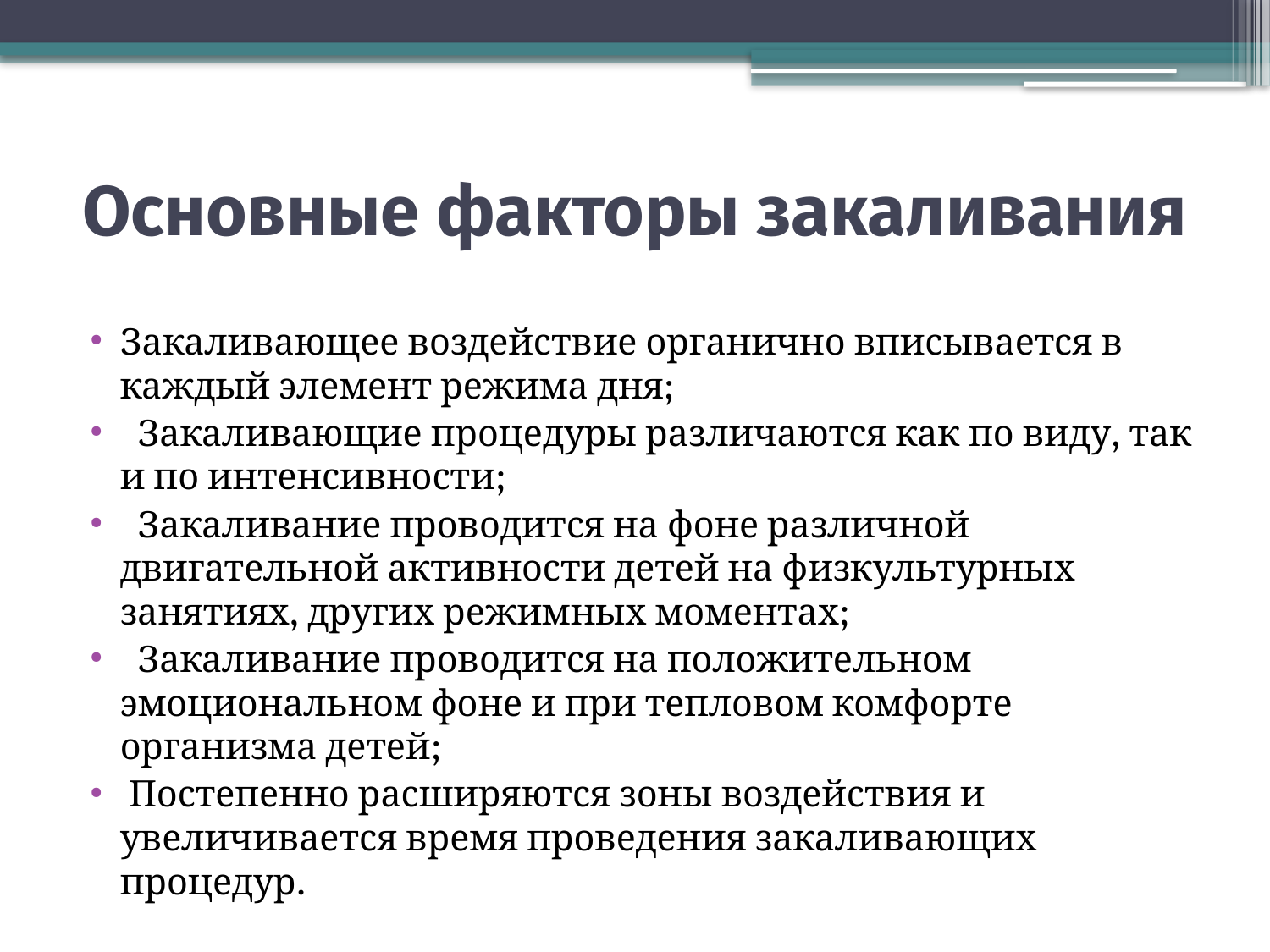

# Основные факторы закаливания
Закаливающее воздействие органично вписывается в каждый элемент режима дня;
  Закаливающие процедуры различаются как по виду, так и по интенсивности;
  Закаливание проводится на фоне различной двигательной активности детей на физкультурных занятиях, других режимных моментах;
  Закаливание проводится на положительном эмоциональном фоне и при тепловом комфорте организма детей;
 Постепенно расширяются зоны воздействия и увеличивается время проведения закаливающих процедур.